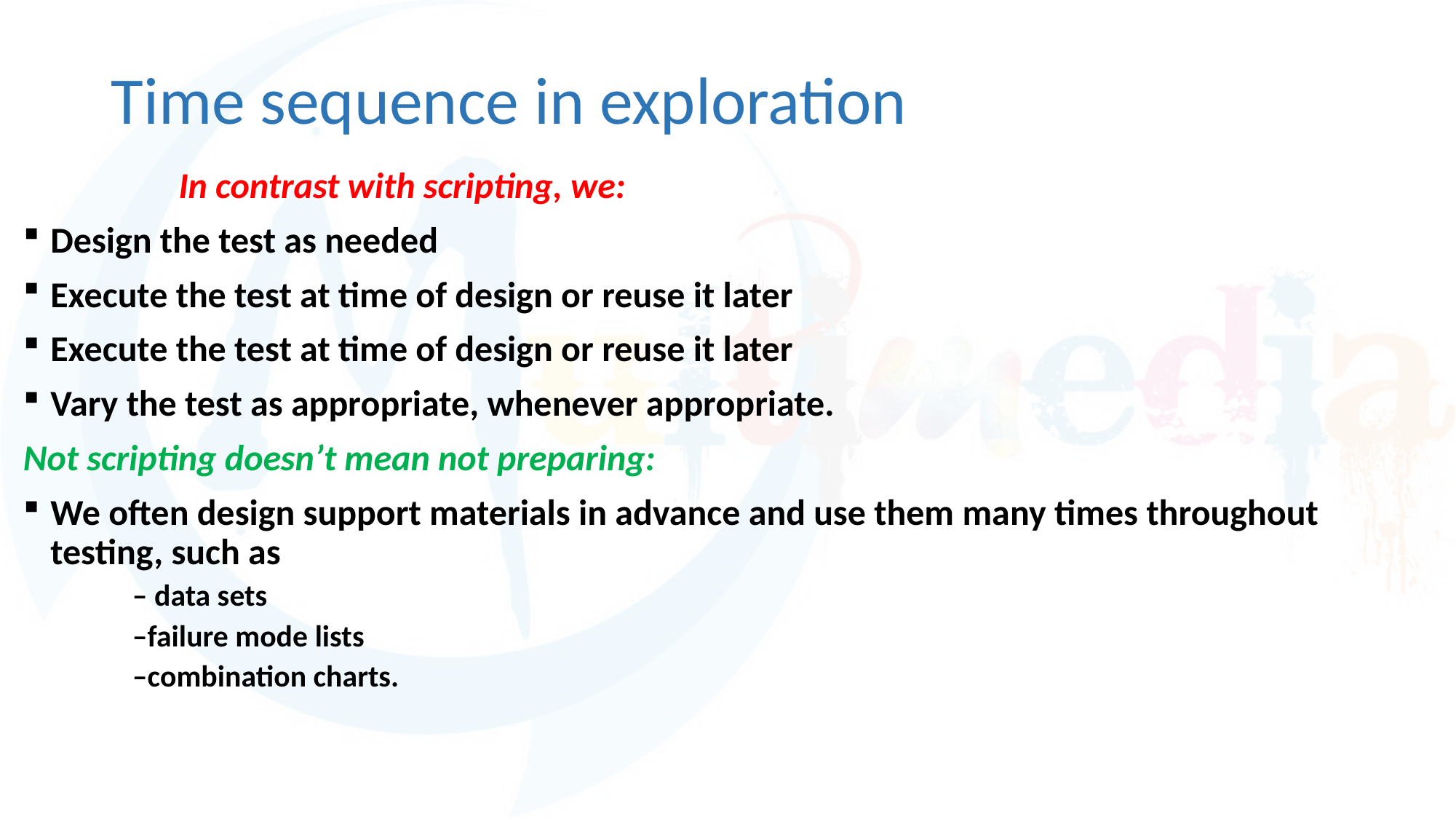

# Time sequence in exploration
                   In contrast with scripting, we:
Design the test as needed
Execute the test at time of design or reuse it later
Execute the test at time of design or reuse it later
Vary the test as appropriate, whenever appropriate.
Not scripting doesn’t mean not preparing:
We often design support materials in advance and use them many times throughout testing, such as
– data sets
–failure mode lists
–combination charts.